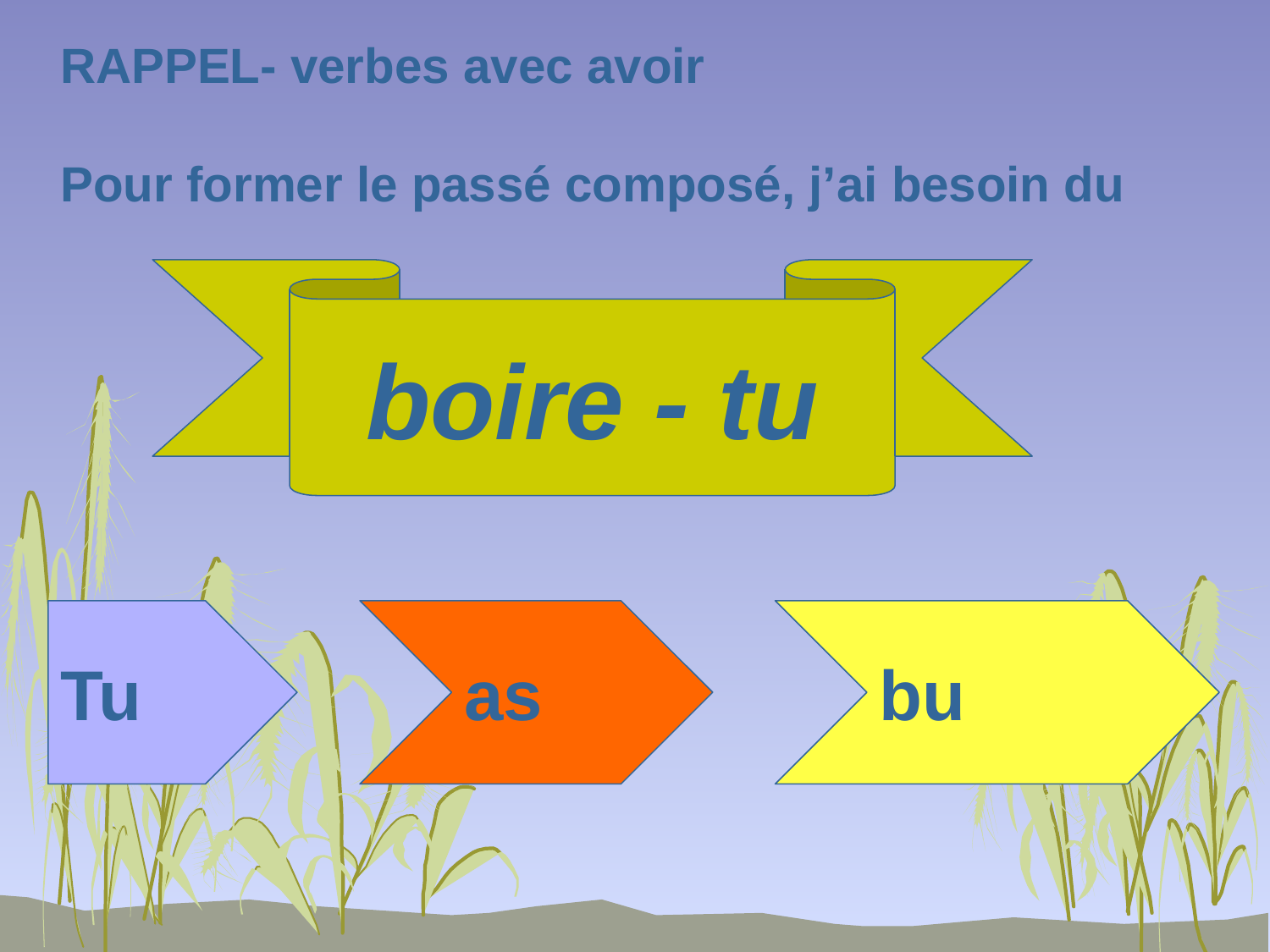

RAPPEL- verbes avec avoir

Pour former le passé composé, j’ai besoin du

boire - tu
Tu
as
bu